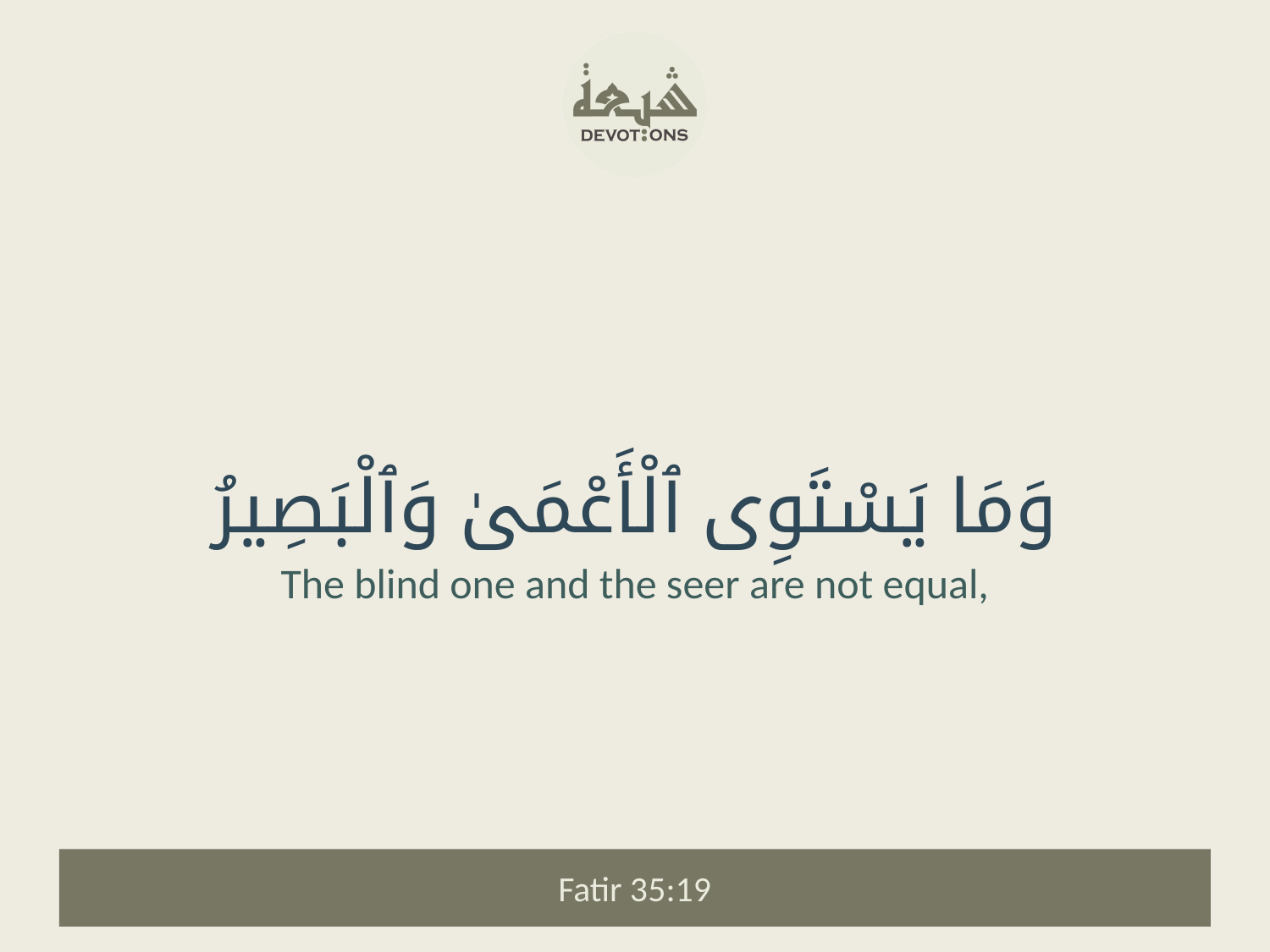

وَمَا يَسْتَوِى ٱلْأَعْمَىٰ وَٱلْبَصِيرُ
The blind one and the seer are not equal,
Fatir 35:19